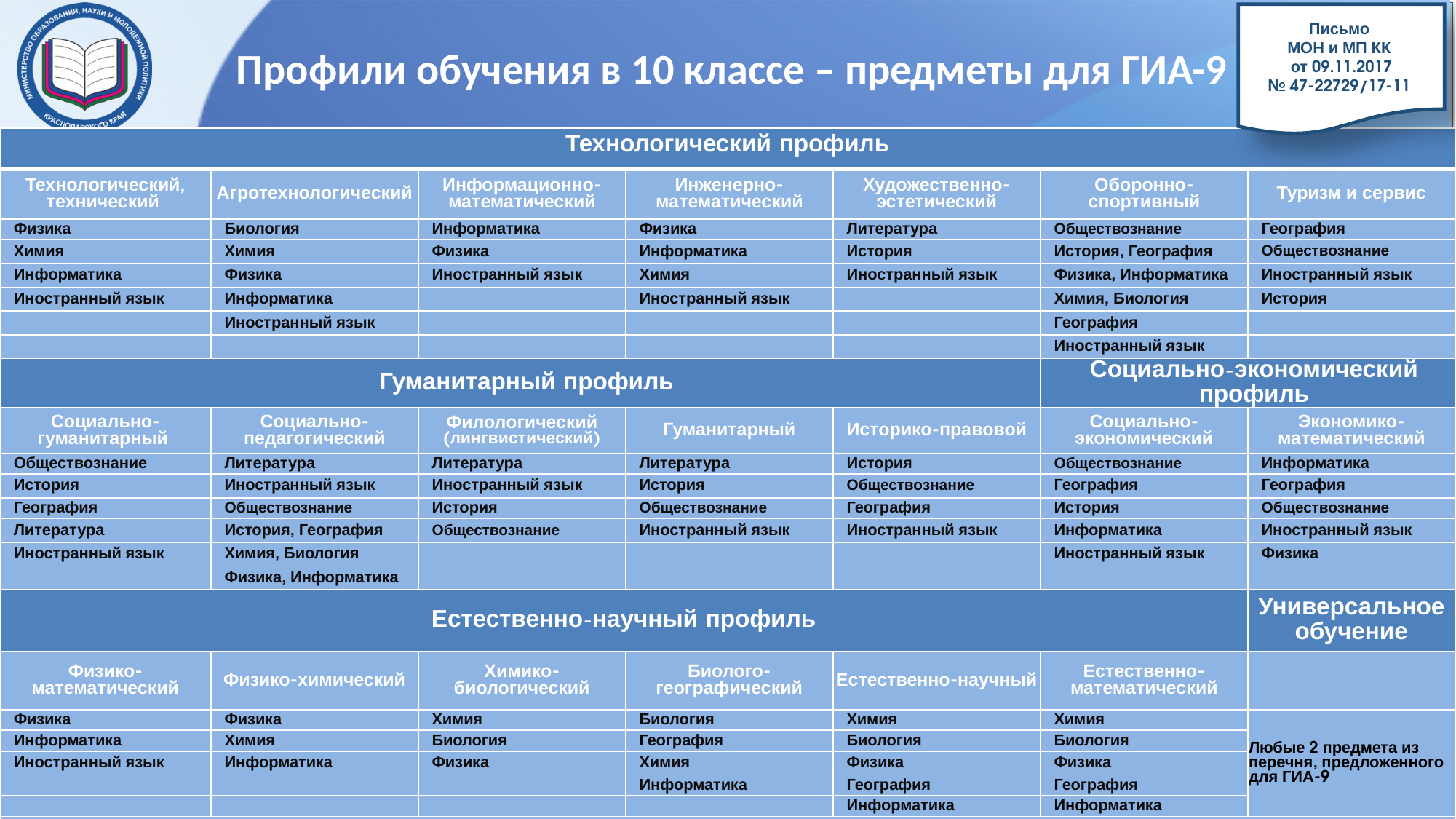

# Профили обучения в 10 классе – предметы для ГИА-9
Письмо
МОН и МП КК
от 09.11.2017
№ 47-22729/17-11
| Технологический профиль |  |  |  |  |  |  |
| --- | --- | --- | --- | --- | --- | --- |
| Технологический, технический | Агротехнологический | Информационно-математический | Инженерно-математический | Художественно-эстетический | Оборонно-спортивный | Туризм и сервис |
| Физика | Биология | Информатика | Физика | Литература | Обществознание | География |
| Химия | Химия | Физика | Информатика | История | История, География | Обществознание |
| Информатика | Физика | Иностранный язык | Химия | Иностранный язык | Физика, Информатика | Иностранный язык |
| Иностранный язык | Информатика |  | Иностранный язык |  | Химия, Биология | История |
|  | Иностранный язык |  |  |  | География |  |
|  |  |  |  |  | Иностранный язык |  |
| Гуманитарный профиль |  |  |  |  | Социально-экономический профиль |  |
| Социально-гуманитарный | Социально-педагогический | Филологический (лингвистический) | Гуманитарный | Историко-правовой | Социально-экономический | Экономико-математический |
| Обществознание | Литература | Литература | Литература | История | Обществознание | Информатика |
| История | Иностранный язык | Иностранный язык | История | Обществознание | География | География |
| География | Обществознание | История | Обществознание | География | История | Обществознание |
| Литература | История, География | Обществознание | Иностранный язык | Иностранный язык | Информатика | Иностранный язык |
| Иностранный язык | Химия, Биология |  |  |  | Иностранный язык | Физика |
|  | Физика, Информатика |  |  |  |  |  |
| Естественно-научный профиль |  |  |  |  |  | Универсальное обучение |
| Физико-математический | Физико-химический | Химико-биологический | Биолого-географический | Естественно-научный | Естественно-математический |  |
| Физика | Физика | Химия | Биология | Химия | Химия | Любые 2 предмета из перечня, предложенного для ГИА-9 |
| Информатика | Химия | Биология | География | Биология | Биология |  |
| Иностранный язык | Информатика | Физика | Химия | Физика | Физика |  |
|  |  |  | Информатика | География | География |  |
|  |  |  |  | Информатика | Информатика |  |
|  |  |  |  |  |  |  |